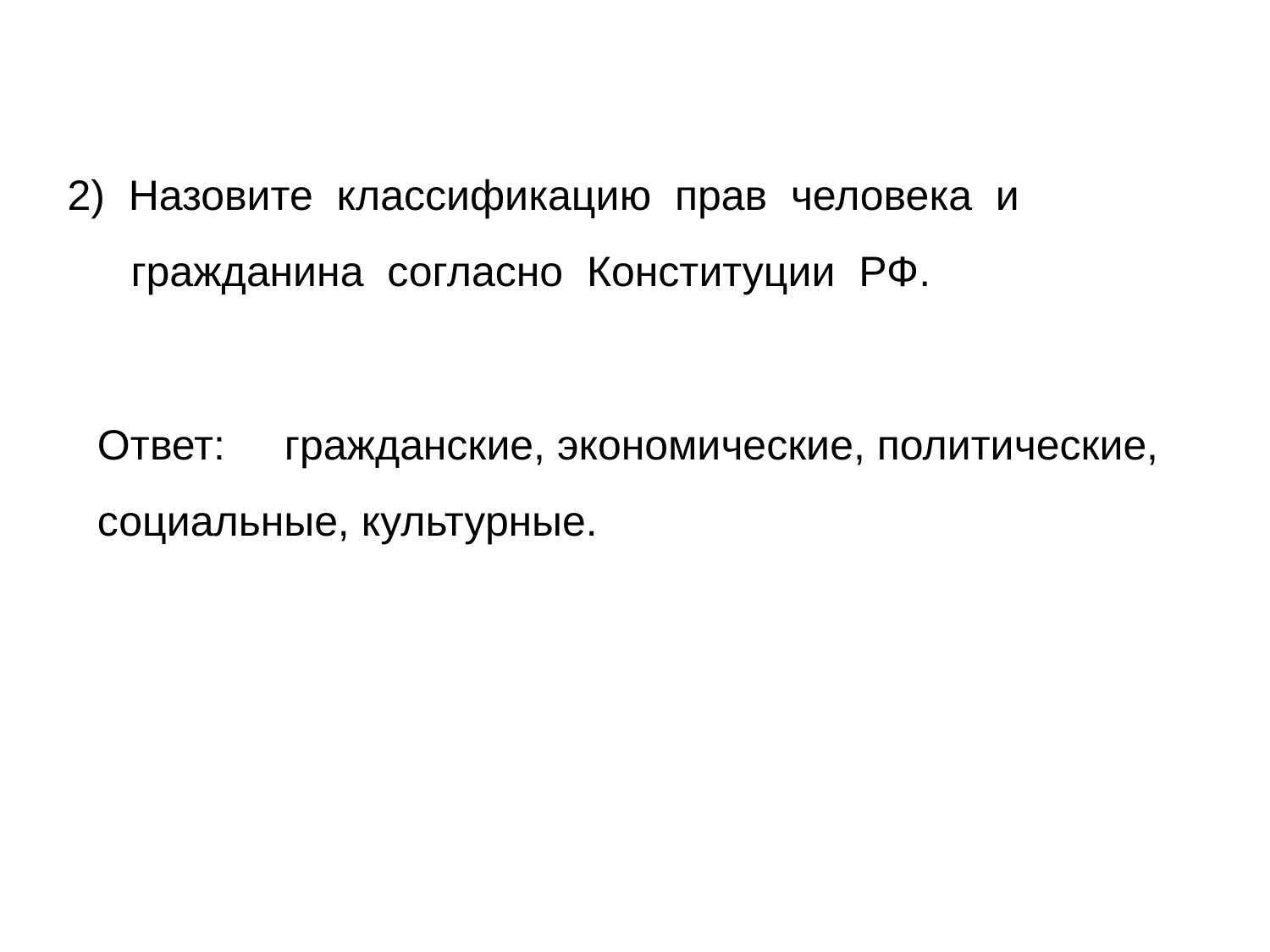

#
2)  Назовите  классификацию  прав  человека  и  гражданина  согласно  Конституции  РФ.

Ответ:     гражданские, экономические, политические, социальные, культурные.